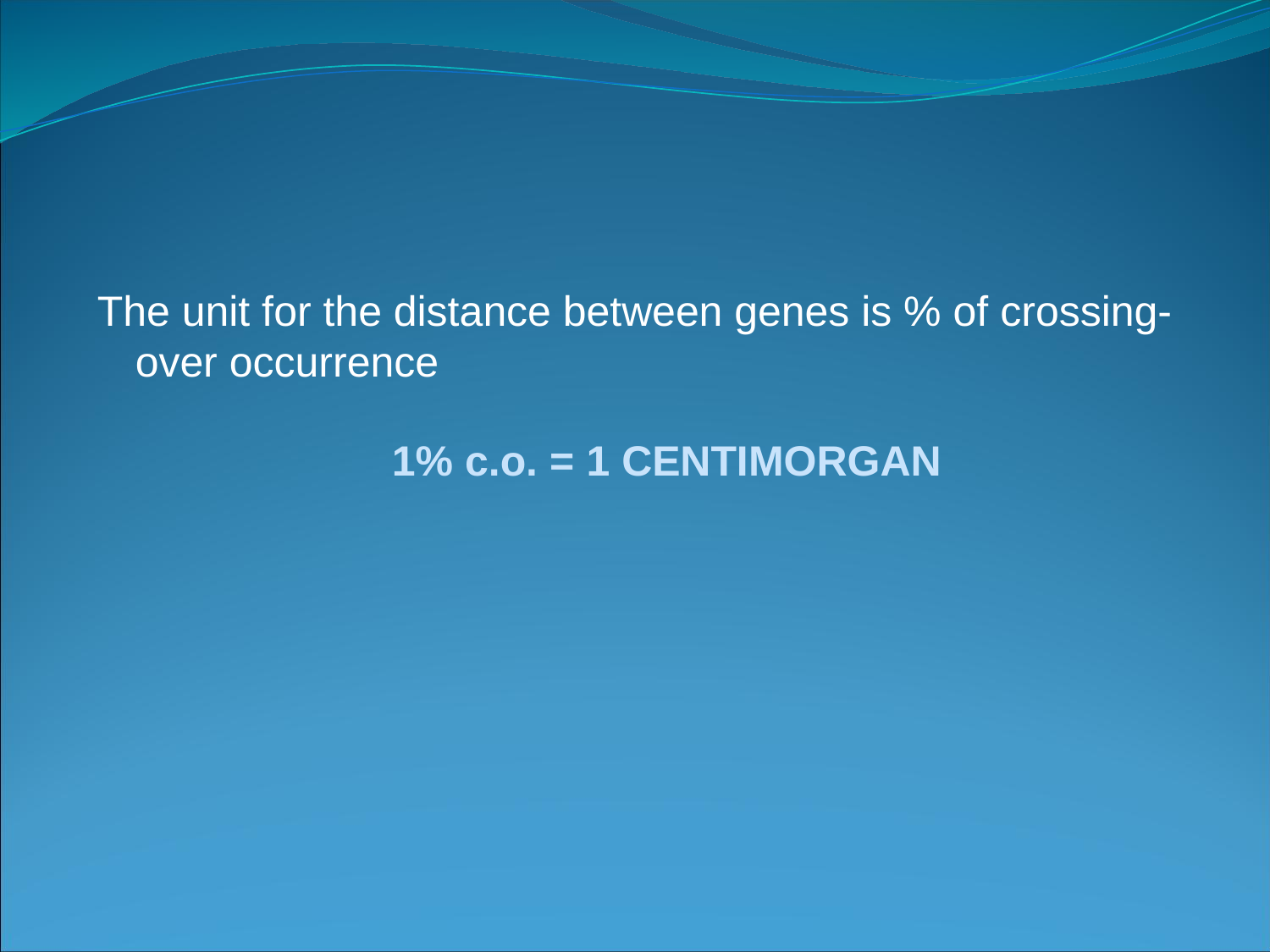

The unit for the distance between genes is % of crossing-over occurrence

1% c.о. = 1 CENTIMORGAN